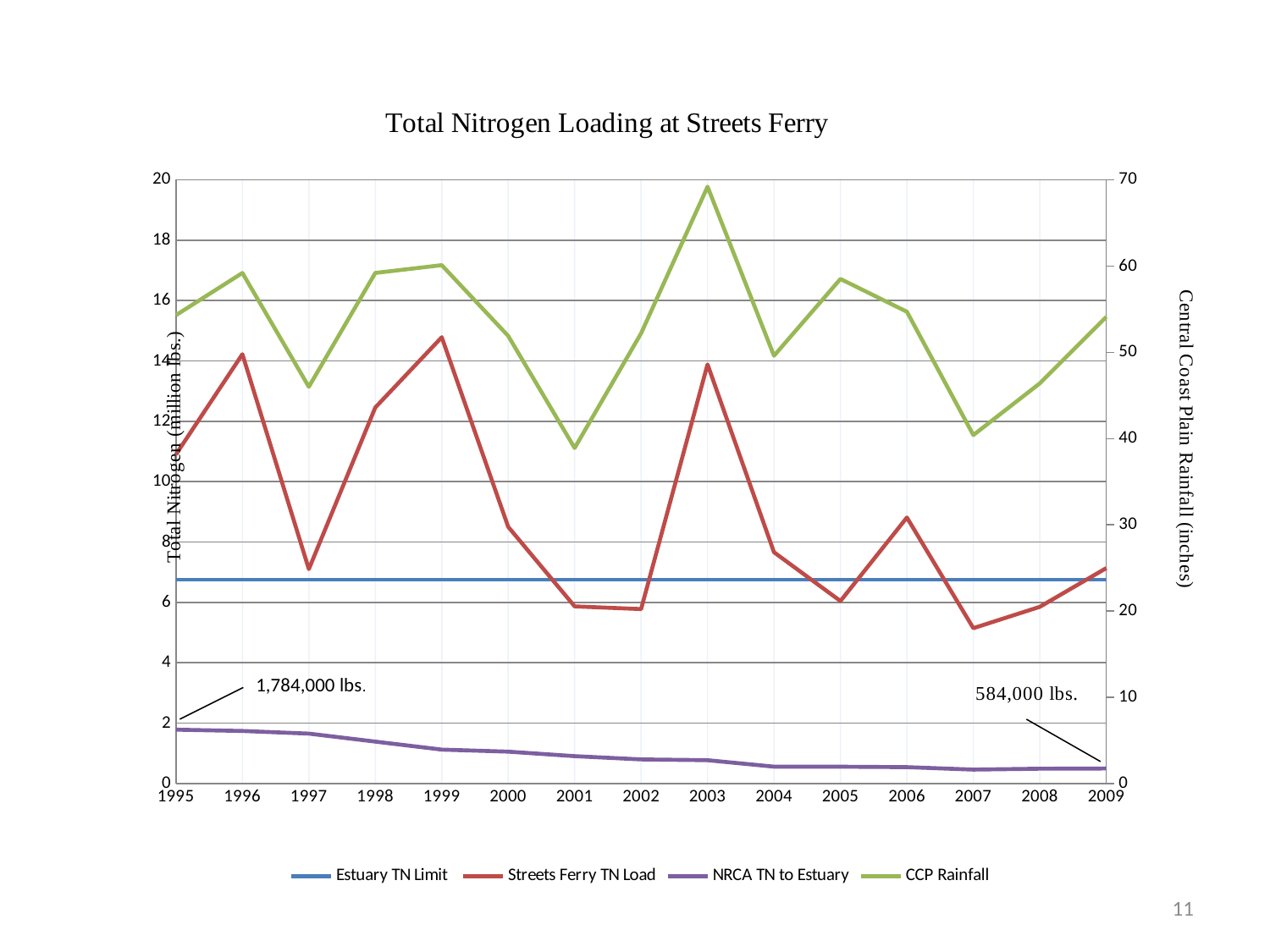

### Chart

| Category |  |  |  |  |
|---|---|---|---|---|
| 1995 | 6.75 | 10.903 | 1.7840000000000054 | 54.3 |
| 1996 | 6.75 | 14.222 | 1.7409999999999988 | 59.2 |
| 1997 | 6.75 | 7.1029999999999855 | 1.653 | 46.0 |
| 1998 | 6.75 | 12.458 | 1.3879999999999935 | 59.2 |
| 1999 | 6.75 | 14.784 | 1.123 | 60.1 |
| 2000 | 6.75 | 8.502 | 1.056 | 51.9 |
| 2001 | 6.75 | 5.8679999999999755 | 0.907 | 38.9 |
| 2002 | 6.75 | 5.778 | 0.798 | 52.2 |
| 2003 | 6.75 | 13.885000000000026 | 0.7720000000000009 | 69.2 |
| 2004 | 6.75 | 7.6599999999999975 | 0.559 | 49.6 |
| 2005 | 6.75 | 6.0449999999999955 | 0.557 | 58.5 |
| 2006 | 6.75 | 8.811000000000003 | 0.542 | 54.7 |
| 2007 | 6.75 | 5.1459999999999955 | 0.461 | 40.4 |
| 2008 | 6.75 | 5.8529999999999855 | 0.4900000000000003 | 46.4 |
| 2009 | 6.75 | 7.136 | 0.49800000000000144 | 54.1 |
1,784,000 lbs.
11